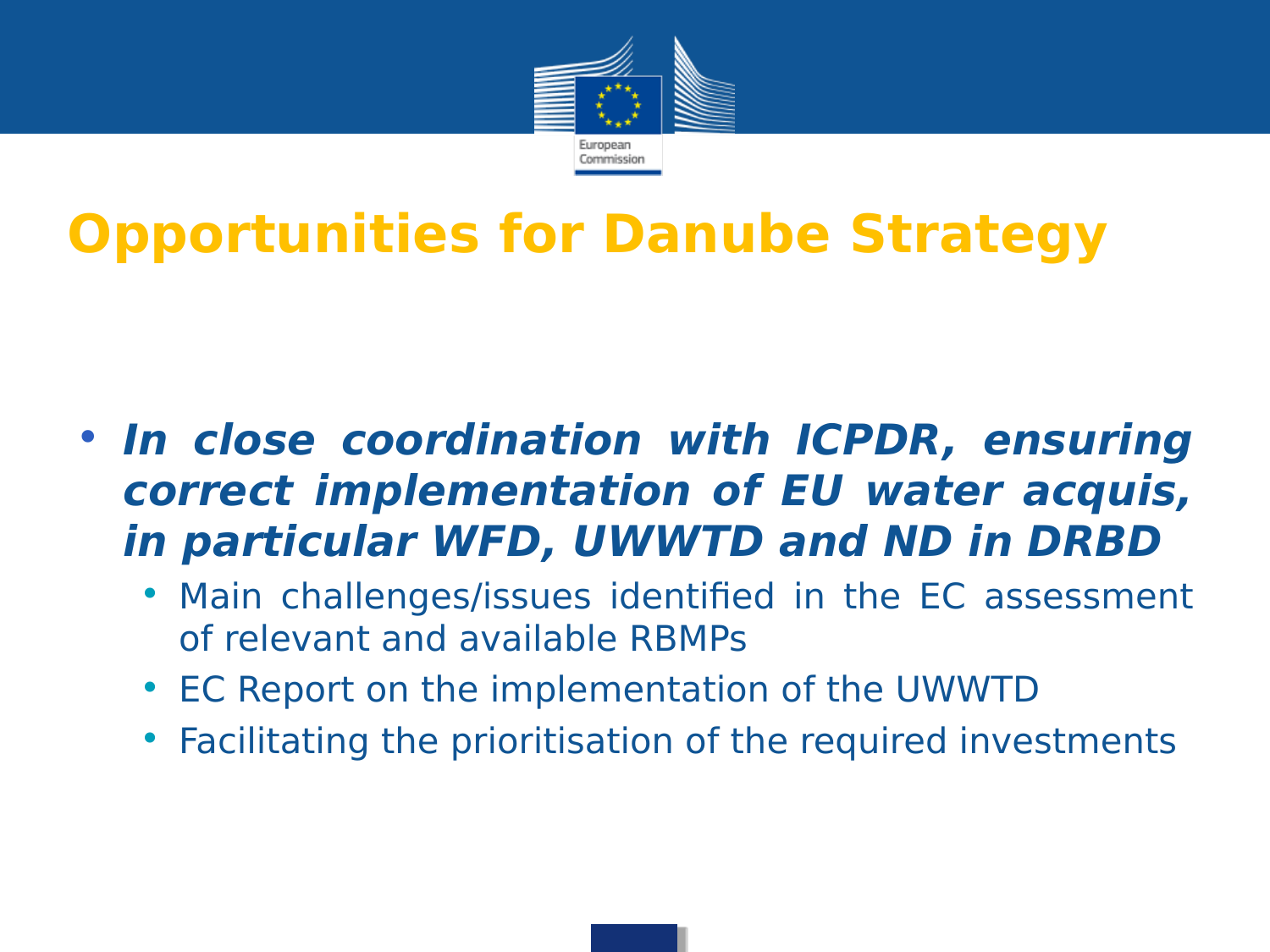

Opportunities for Danube Strategy
In close coordination with ICPDR, ensuring correct implementation of EU water acquis, in particular WFD, UWWTD and ND in DRBD
Main challenges/issues identified in the EC assessment of relevant and available RBMPs
EC Report on the implementation of the UWWTD
Facilitating the prioritisation of the required investments